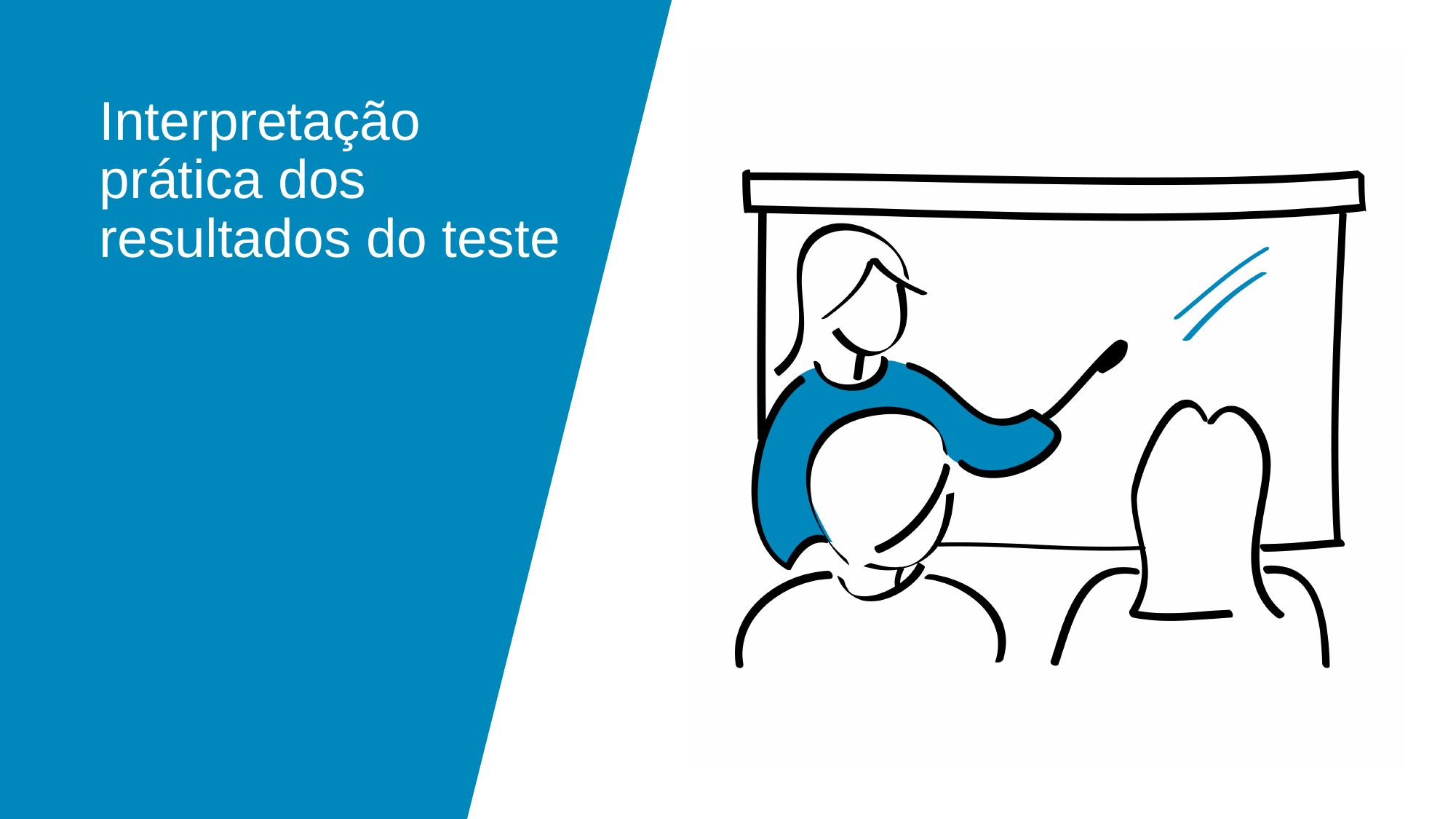

# Interpretação prática dos resultados do teste